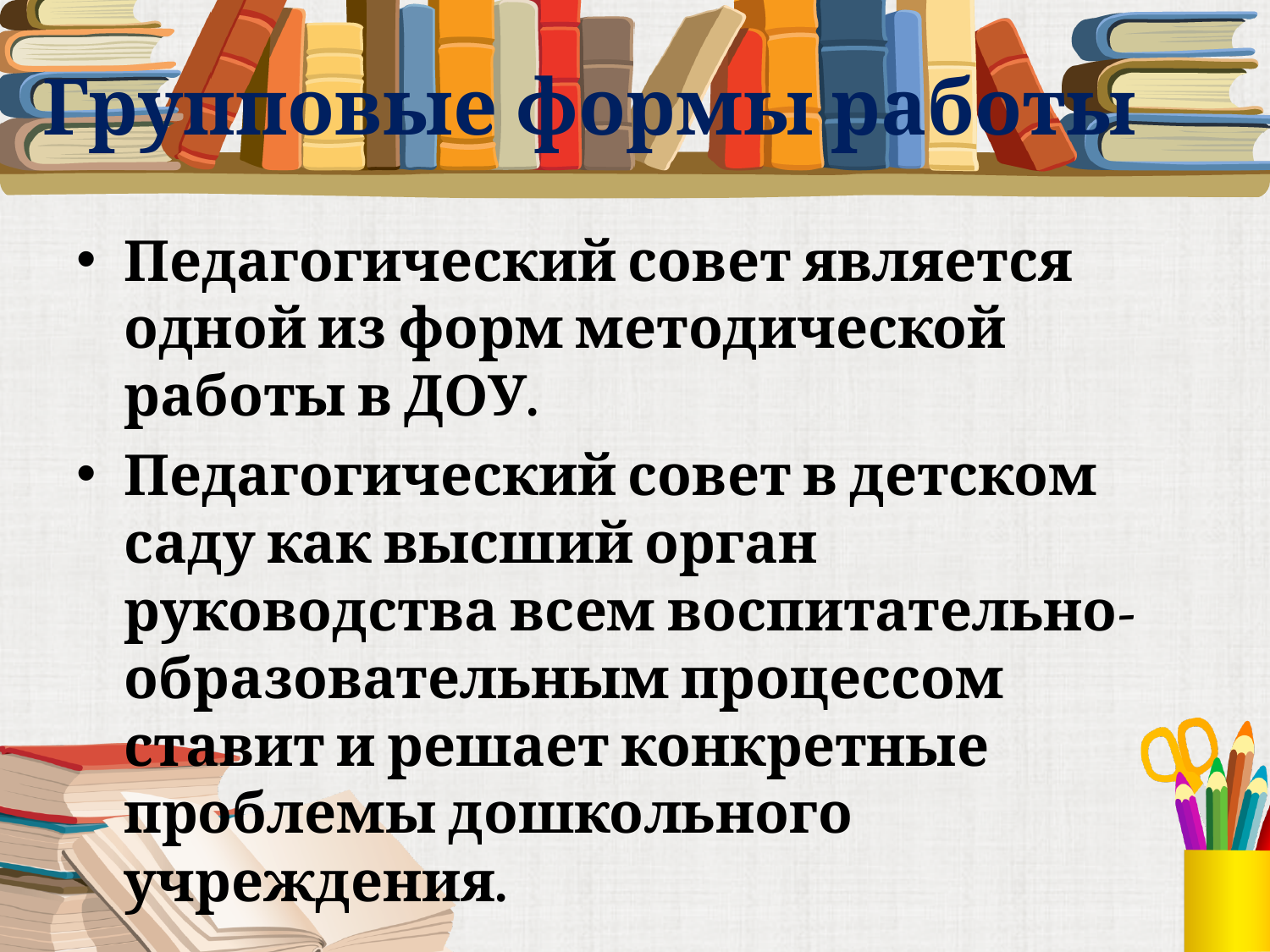

# Групповые формы работы
Педагогический совет является одной из форм методической работы в ДОУ.
Педагогический совет в детском саду как высший орган руководства всем воспитательно-образовательным процессом ставит и решает конкретные проблемы дошкольного учреждения.